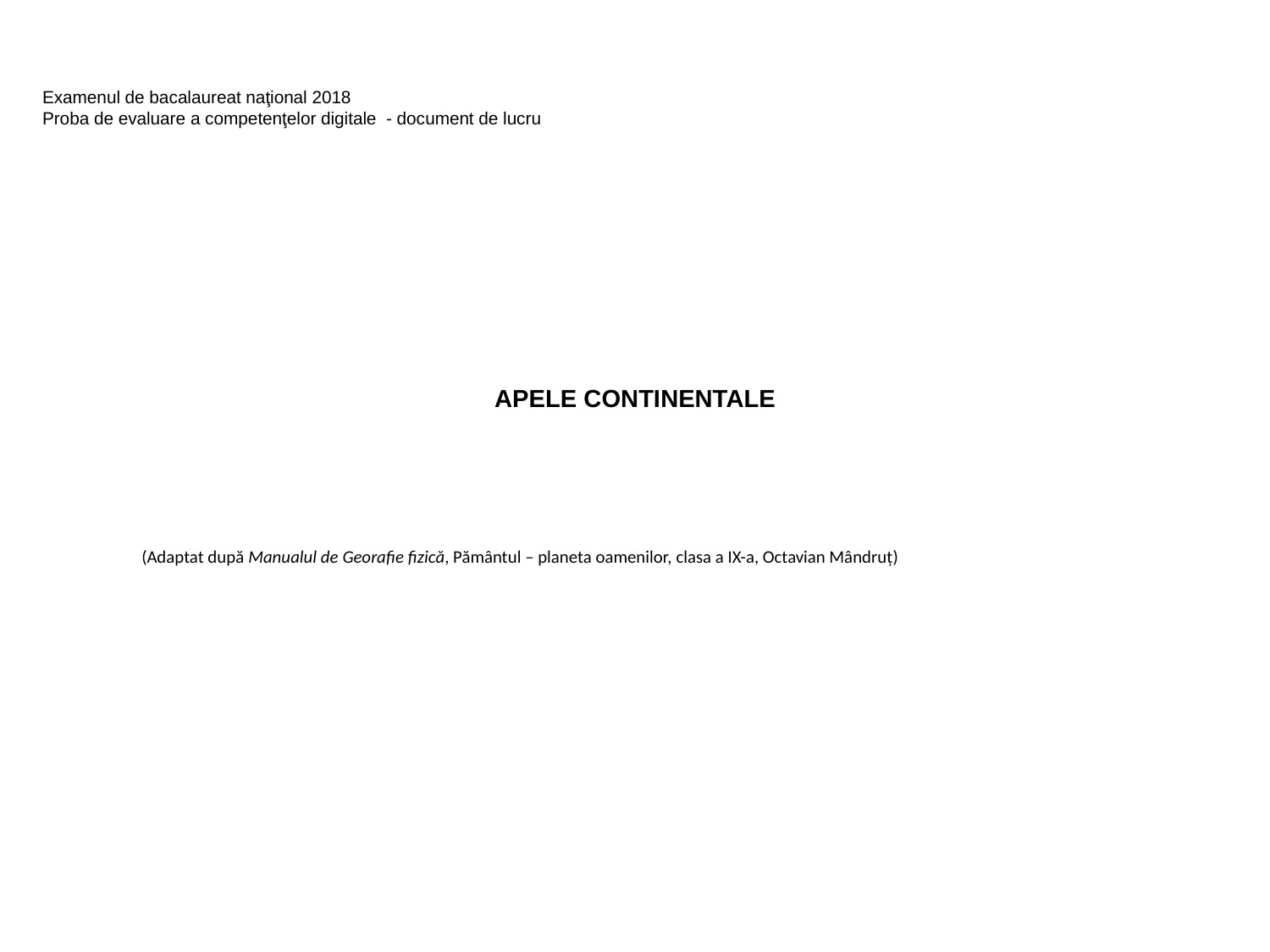

Examenul de bacalaureat naţional 2018
Proba de evaluare a competenţelor digitale  - document de lucru
# APELE CONTINENTALE
(Adaptat după Manualul de Georafie fizică, Pământul – planeta oamenilor, clasa a IX-a, Octavian Mândruț)